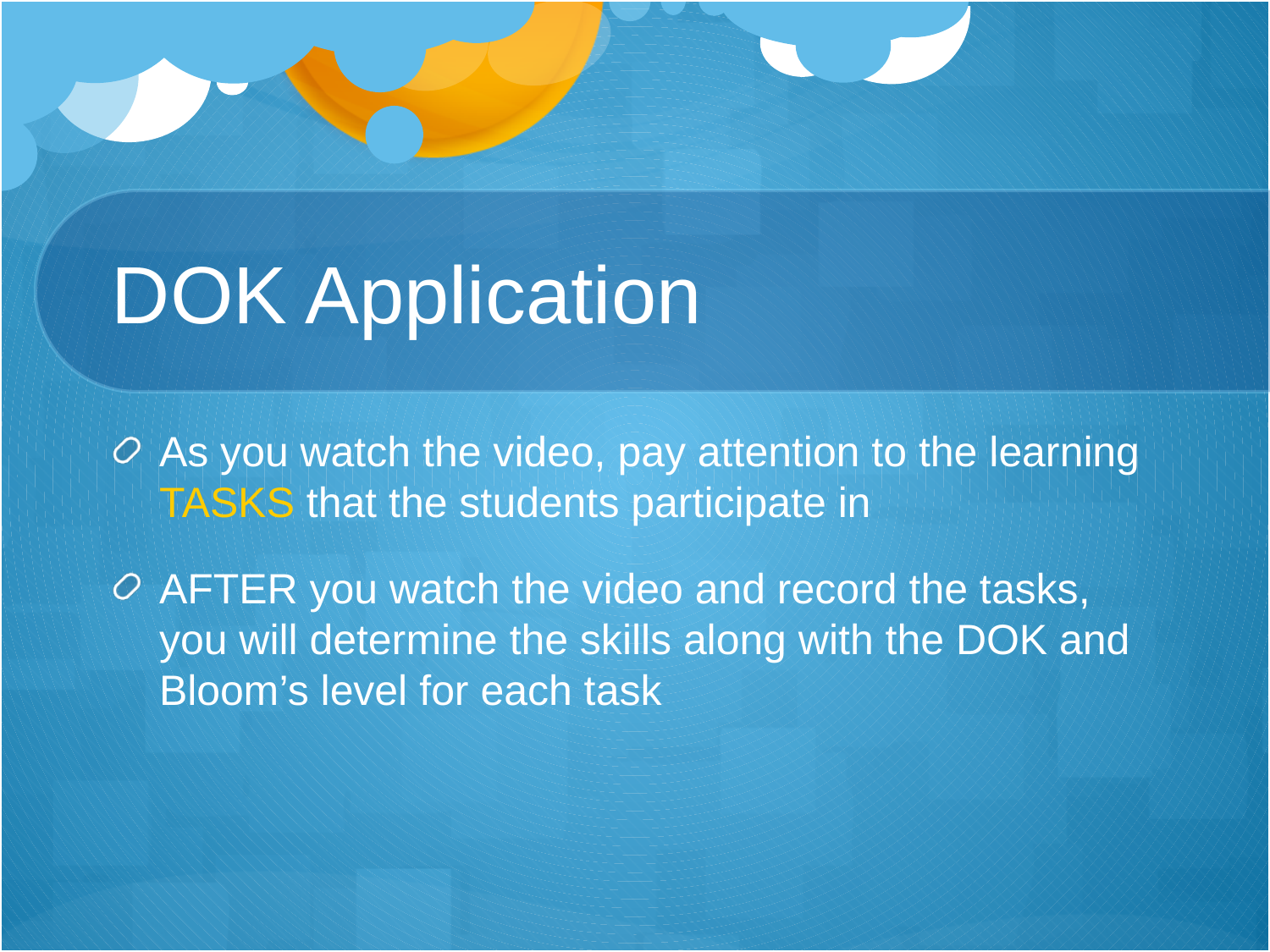

# DOK Application
As you watch the video, pay attention to the learning TASKS that the students participate in
AFTER you watch the video and record the tasks, you will determine the skills along with the DOK and Bloom’s level for each task